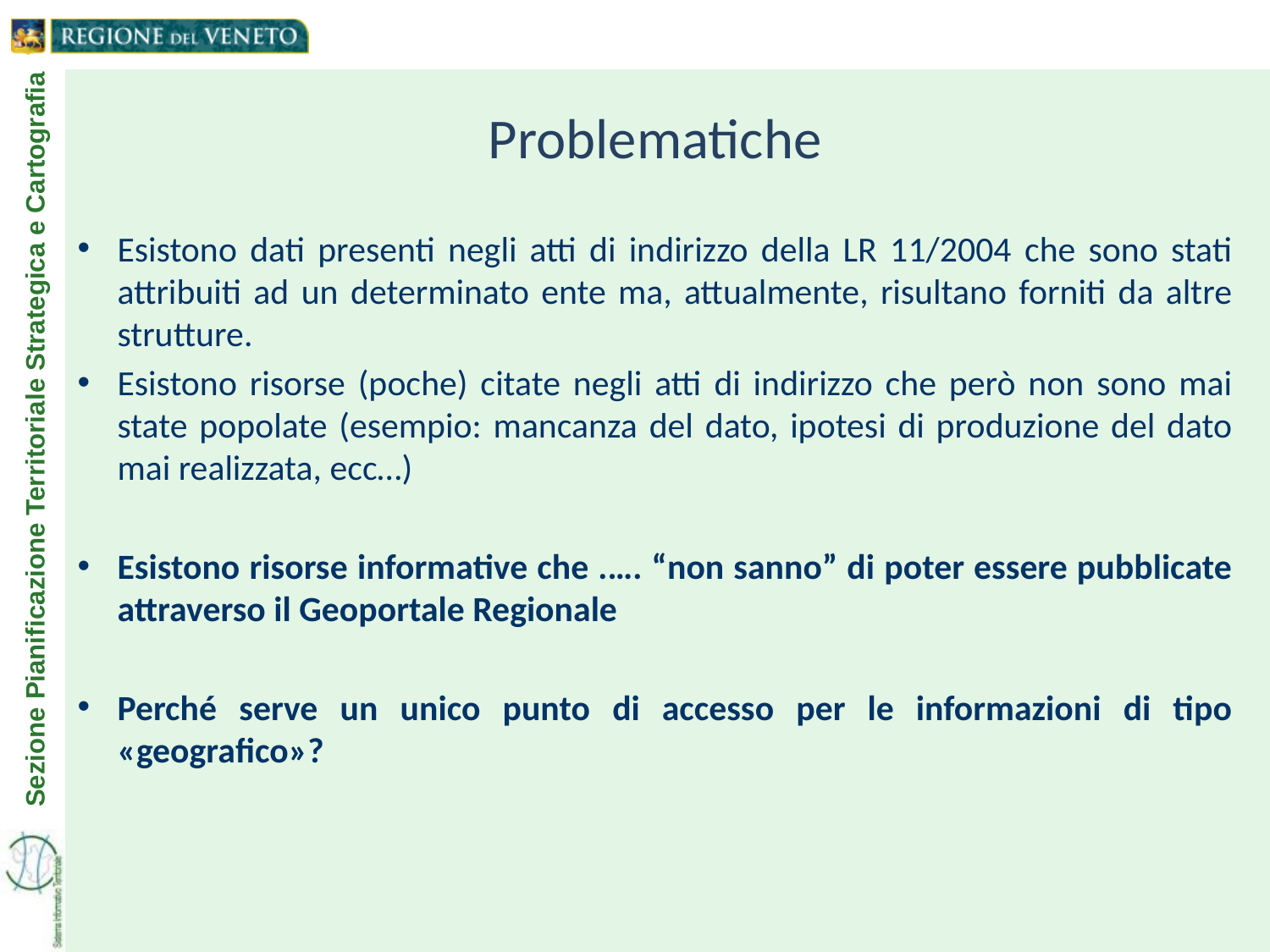

Problematiche

Esistono dati presenti negli atti di indirizzo della LR 11/2004 che sono stati attribuiti ad un determinato ente ma, attualmente, risultano forniti da altre strutture.
Esistono risorse (poche) citate negli atti di indirizzo che però non sono mai state popolate (esempio: mancanza del dato, ipotesi di produzione del dato mai realizzata, ecc…)

Esistono risorse informative che .…. “non sanno” di poter essere pubblicate attraverso il Geoportale Regionale

Perché serve un unico punto di accesso per le informazioni di tipo «geografico»?